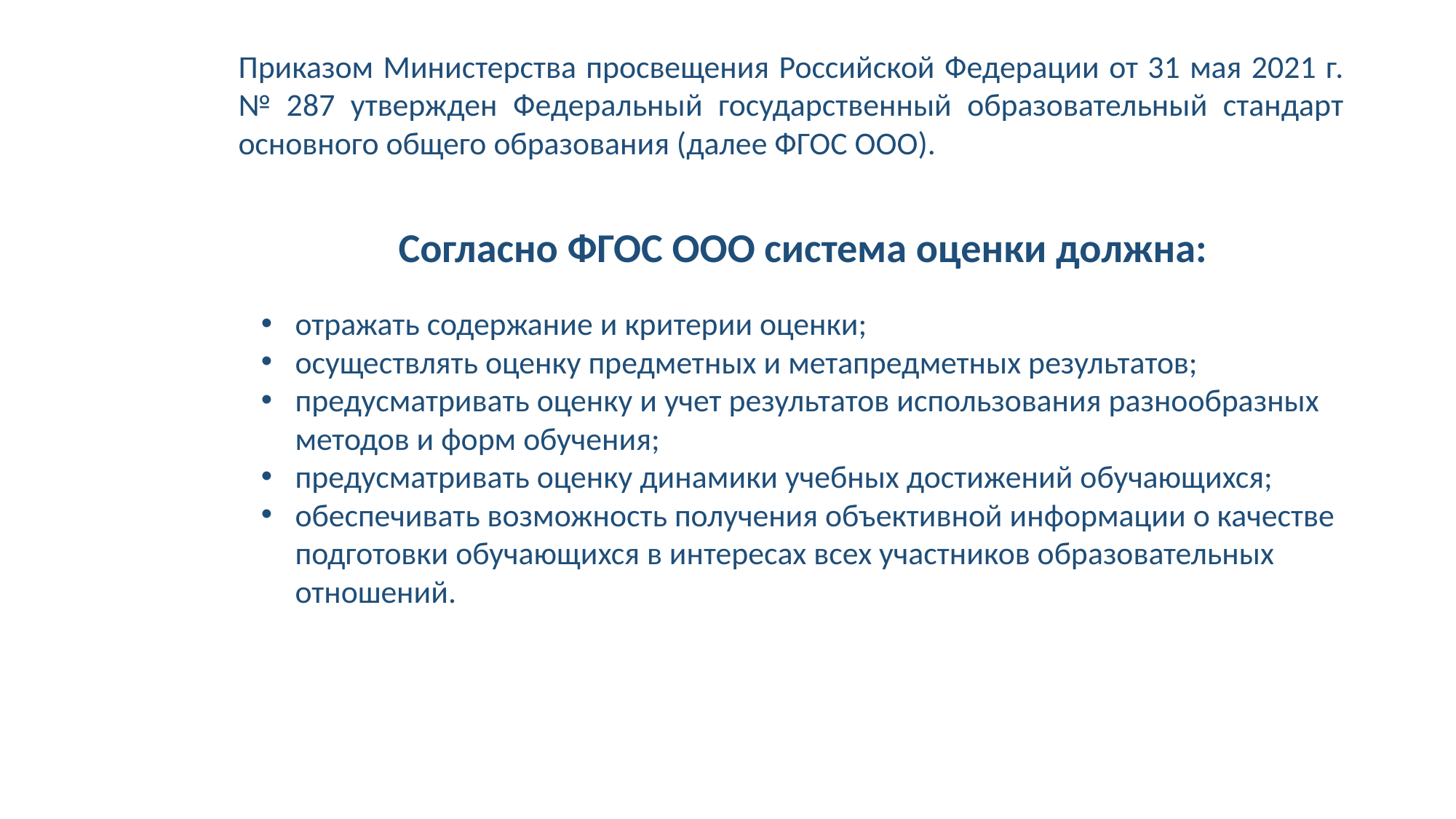

Приказом Министерства просвещения Российской Федерации от 31 мая 2021 г. № 287 утвержден Федеральный государственный образовательный стандарт основного общего образования (далее ФГОС ООО).
Согласно ФГОС ООО система оценки должна:

отражать содержание и критерии оценки;
осуществлять оценку предметных и метапредметных результатов;
предусматривать оценку и учет результатов использования разнообразных методов и форм обучения;
предусматривать оценку динамики учебных достижений обучающихся;
обеспечивать возможность получения объективной информации о качестве подготовки обучающихся в интересах всех участников образовательных отношений.